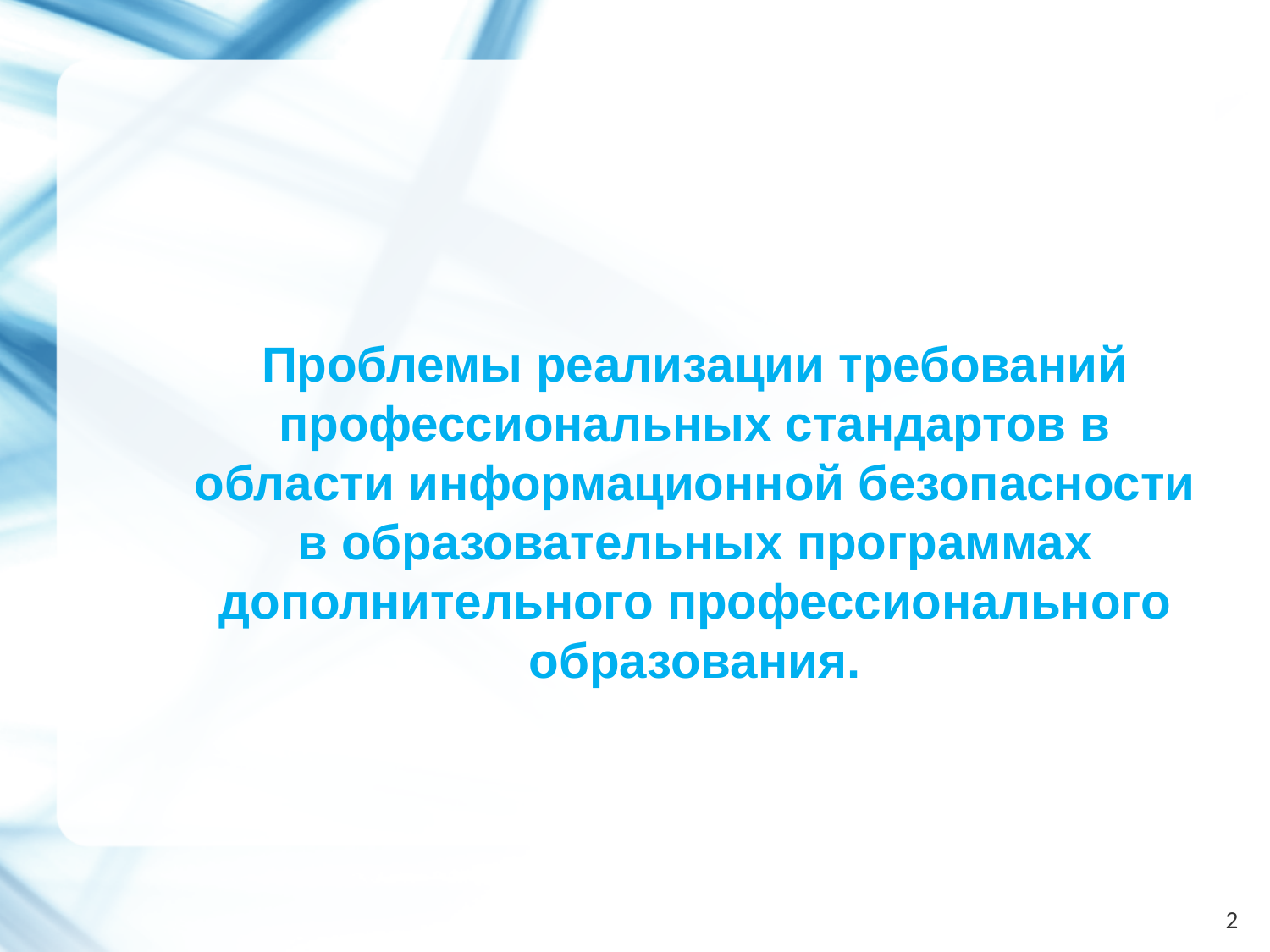

#

Проблемы реализации требований профессиональных стандартов в области информационной безопасности в образовательных программах дополнительного профессионального образования.
2